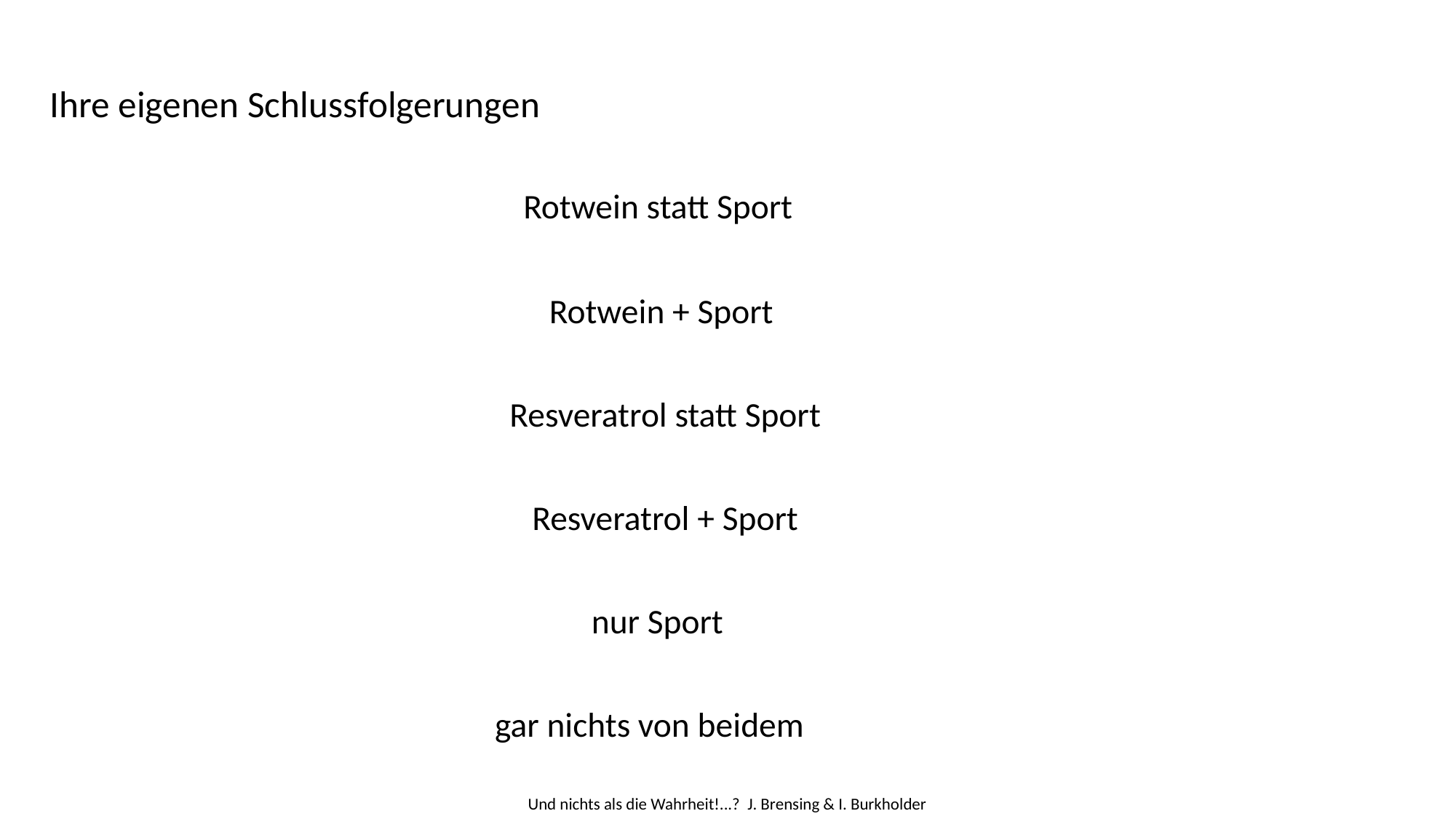

# Ihre eigenen Schlussfolgerungen

 Rotwein statt Sport

Rotwein + Sport

Resveratrol statt Sport

Resveratrol + Sport

nur Sport

gar nichts von beidem

Und nichts als die Wahrheit!...?  J. Brensing & I. Burkholder